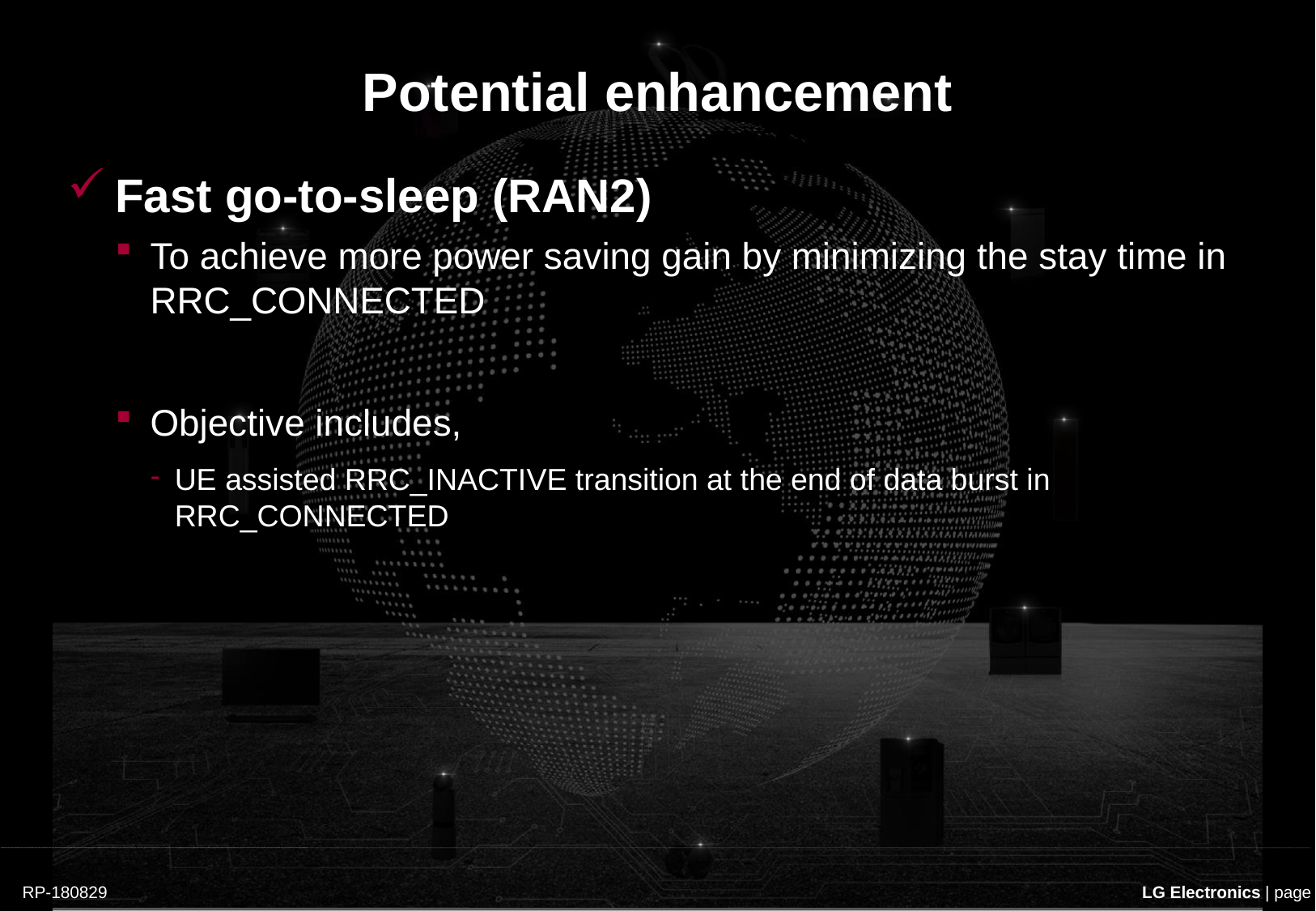

# Potential enhancement
Fast go-to-sleep (RAN2)
To achieve more power saving gain by minimizing the stay time in RRC_CONNECTED

Objective includes,
UE assisted RRC_INACTIVE transition at the end of data burst in RRC_CONNECTED